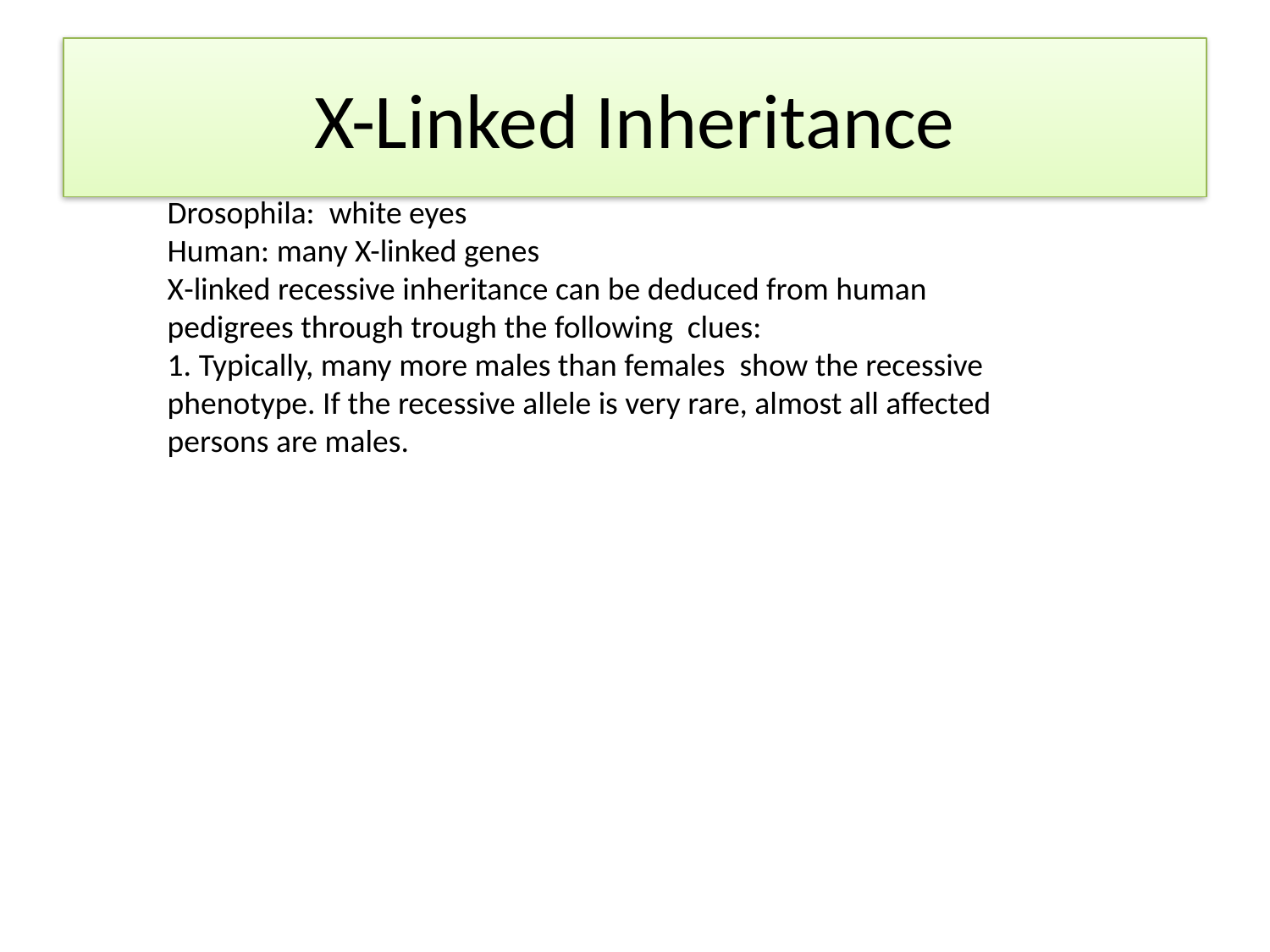

# X-Linked Inheritance
Drosophila:  white eyes
Human: many X-linked genes
X-linked recessive inheritance can be deduced from human pedigrees through trough the following  clues:
1. Typically, many more males than females  show the recessive phenotype. If the recessive allele is very rare, almost all affected persons are males.